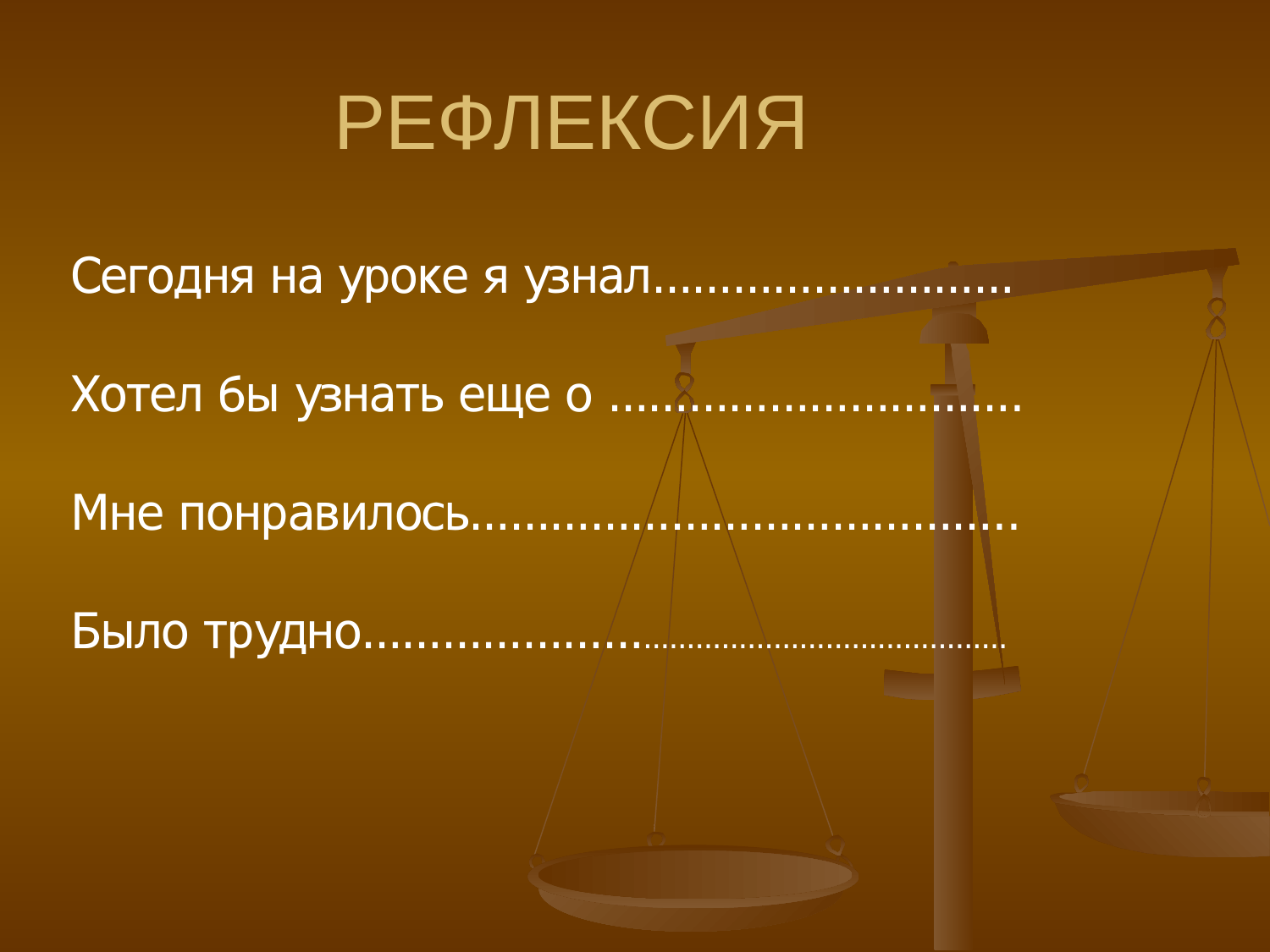

РЕФЛЕКСИЯ
Сегодня на уроке я узнал………………………

Хотел бы узнать еще о ………………………….

Мне понравилось…………………………………..

Было трудно………………………………………………………